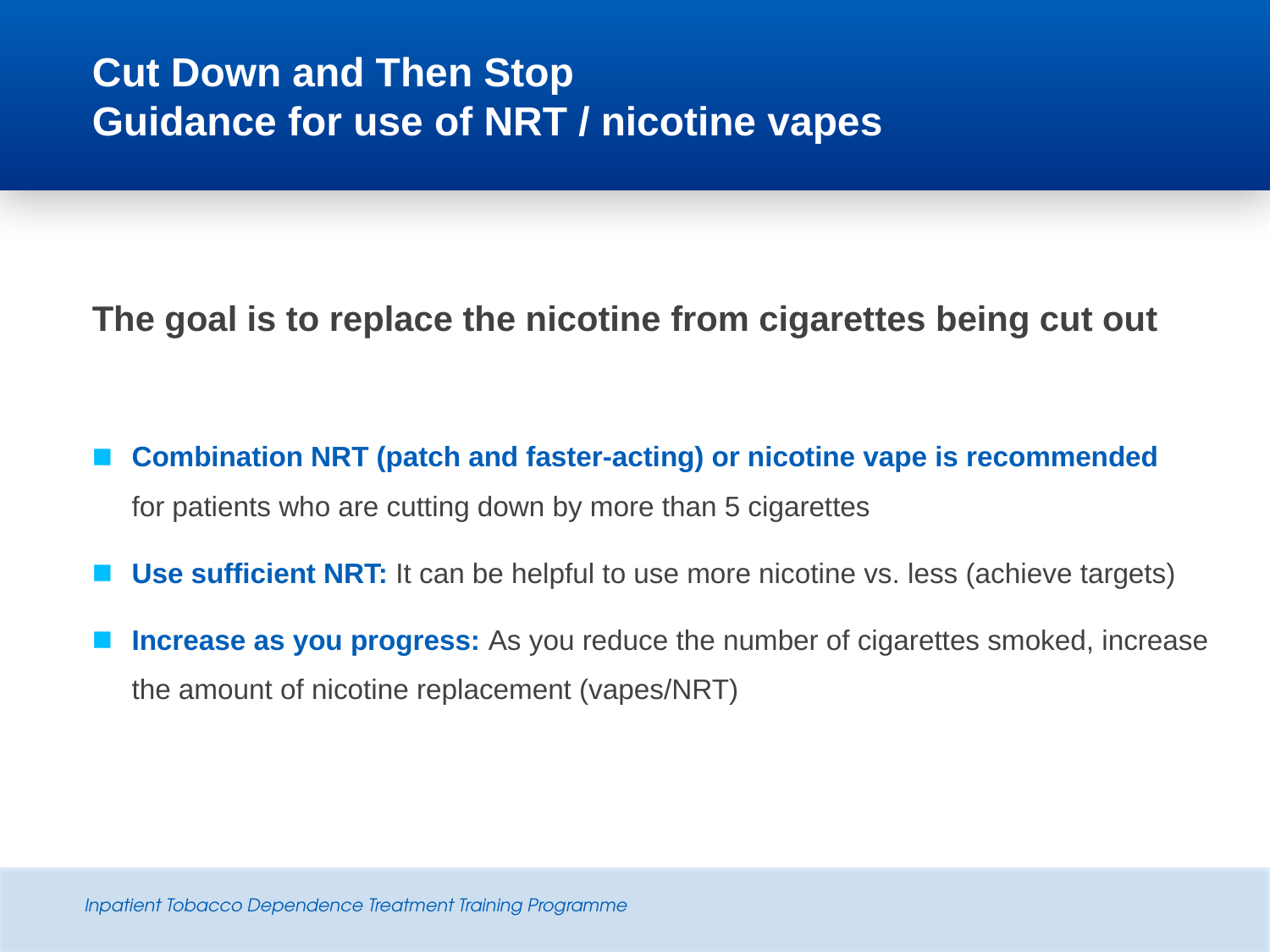

# Cut Down and Then Stop Guidance for use of NRT / nicotine vapes
The goal is to replace the nicotine from cigarettes being cut out

Combination NRT (patch and faster-acting) or nicotine vape is recommended    for patients who are cutting down by more than 5 cigarettes
Use sufficient NRT: It can be helpful to use more nicotine vs. less (achieve targets)
Increase as you progress: As you reduce the number of cigarettes smoked, increase the amount of nicotine replacement (vapes/NRT)

Inpatient Tobacco Dependence Treatment Training Programme